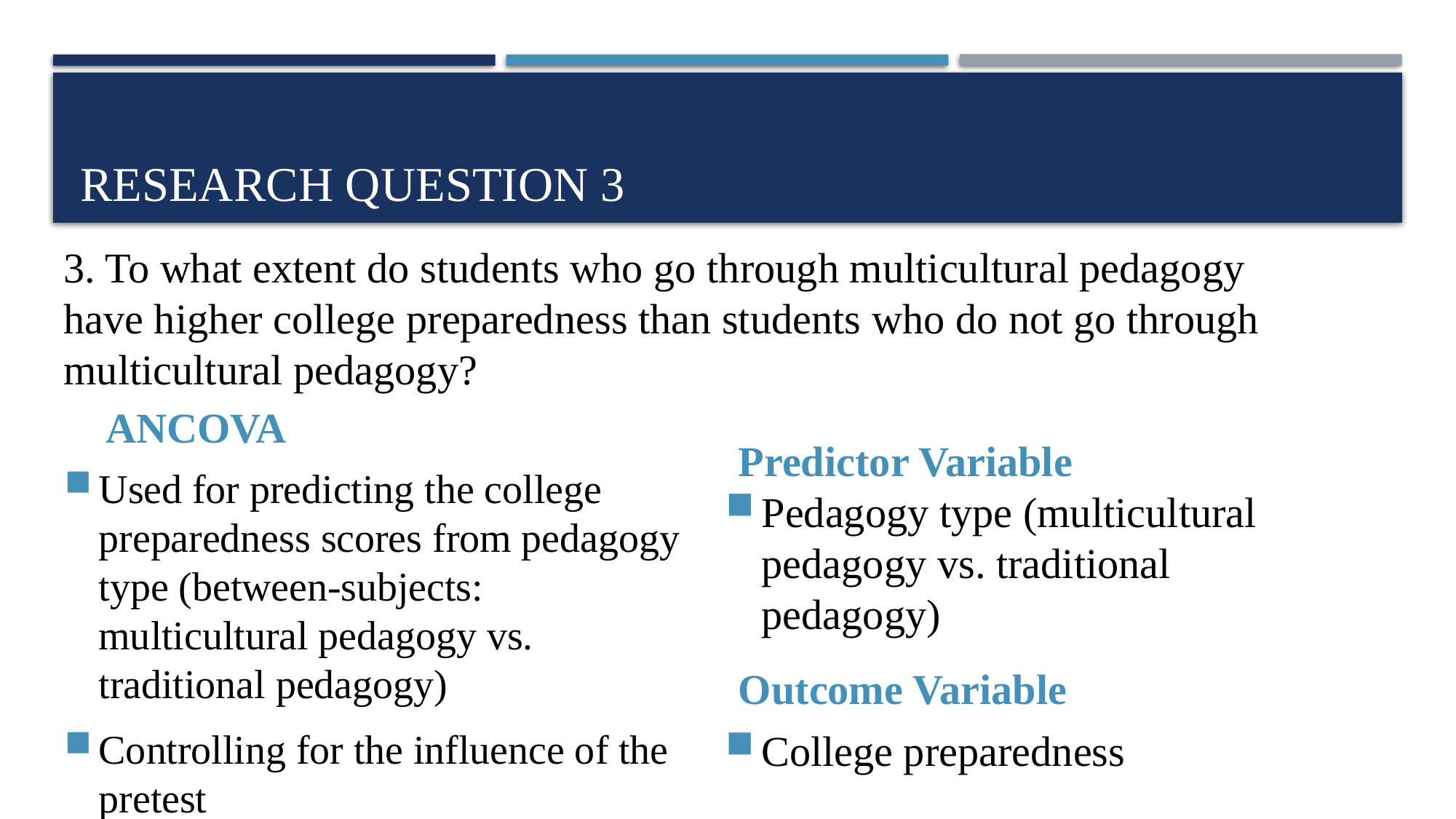

Research Question 3
3. To what extent do students who go through multicultural pedagogy have higher college preparedness than students who do not go through multicultural pedagogy?
#
ANCOVA
Predictor Variable
Used for predicting the college preparedness scores from pedagogy type (between-subjects: multicultural pedagogy vs. traditional pedagogy)
Controlling for the influence of the pretest
Pedagogy type (multicultural pedagogy vs. traditional pedagogy)
Outcome Variable
College preparedness